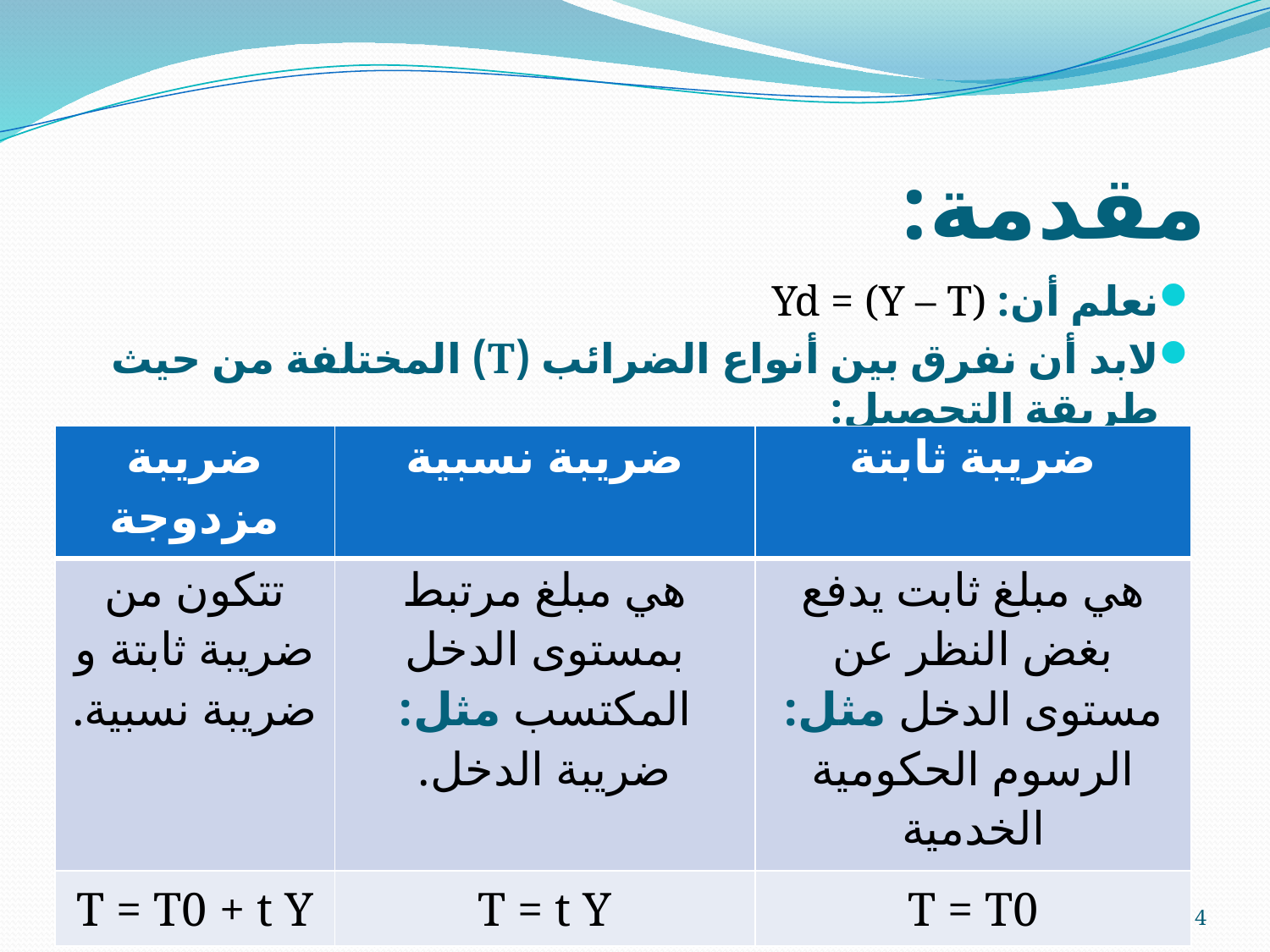

# مقدمة:
نعلم أن: Yd = (Y – T)
لابد أن نفرق بين أنواع الضرائب (T) المختلفة من حيث طريقة التحصيل:

حيث: (𝑡) معدل الضريبة أو الميل الحدي للضريبة النسبية (ميل دالة الضريبة).

| ضريبة مزدوجة | ضريبة نسبية | ضريبة ثابتة |
| --- | --- | --- |
| تتكون من ضريبة ثابتة و ضريبة نسبية. | هي مبلغ مرتبط بمستوى الدخل المكتسب مثل: ضريبة الدخل. | هي مبلغ ثابت يدفع بغض النظر عن مستوى الدخل مثل: الرسوم الحكومية الخدمية |
| T = T0 + t Y | T = t Y | T = T0 |
أ. سميرة بنت سعيد المالكي
4